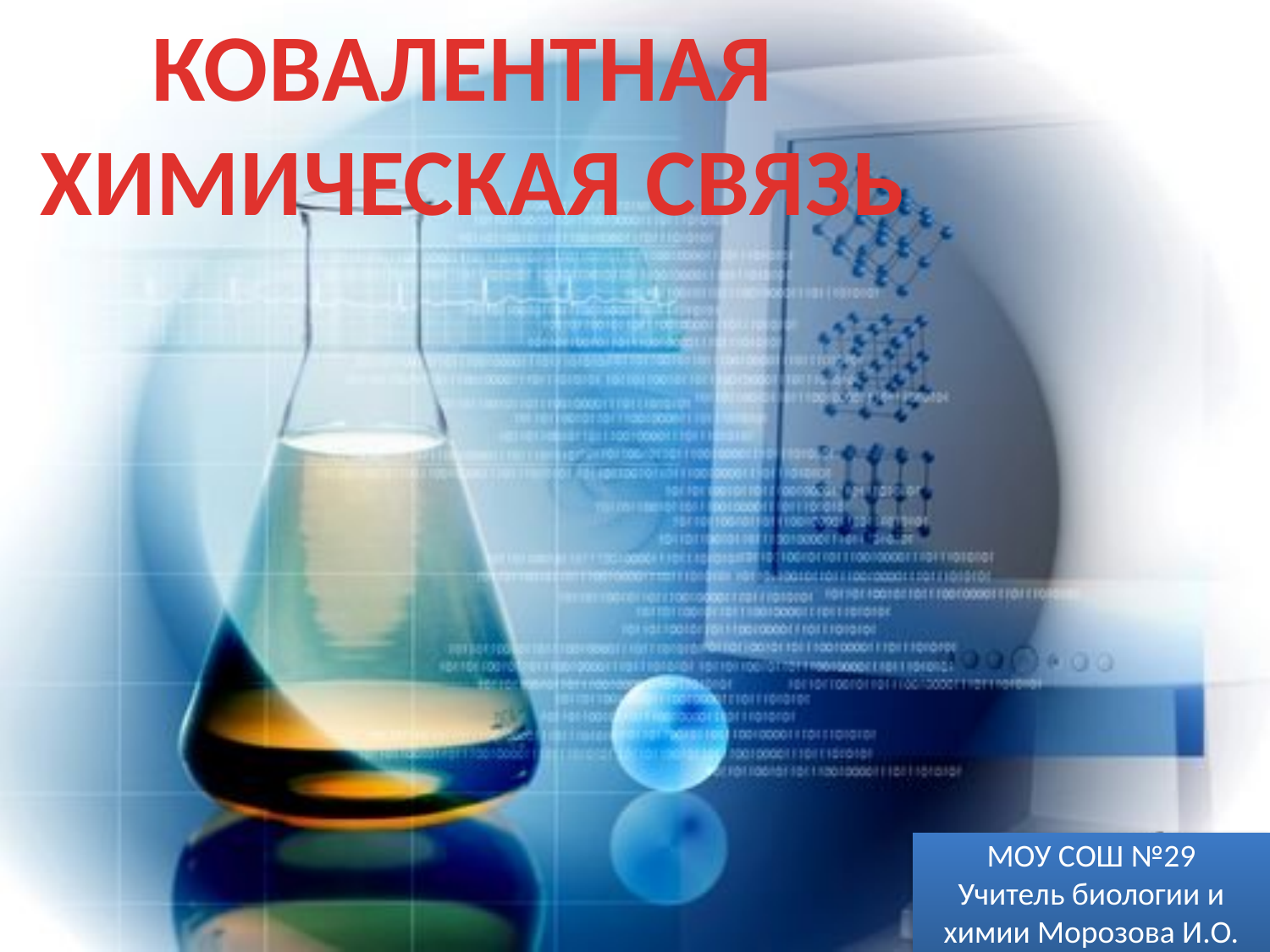

КОВАЛЕНТНАЯ
 ХИМИЧЕСКАЯ СВЯЗЬ
МОУ СОШ №29
Учитель биологии и химии Морозова И.О.